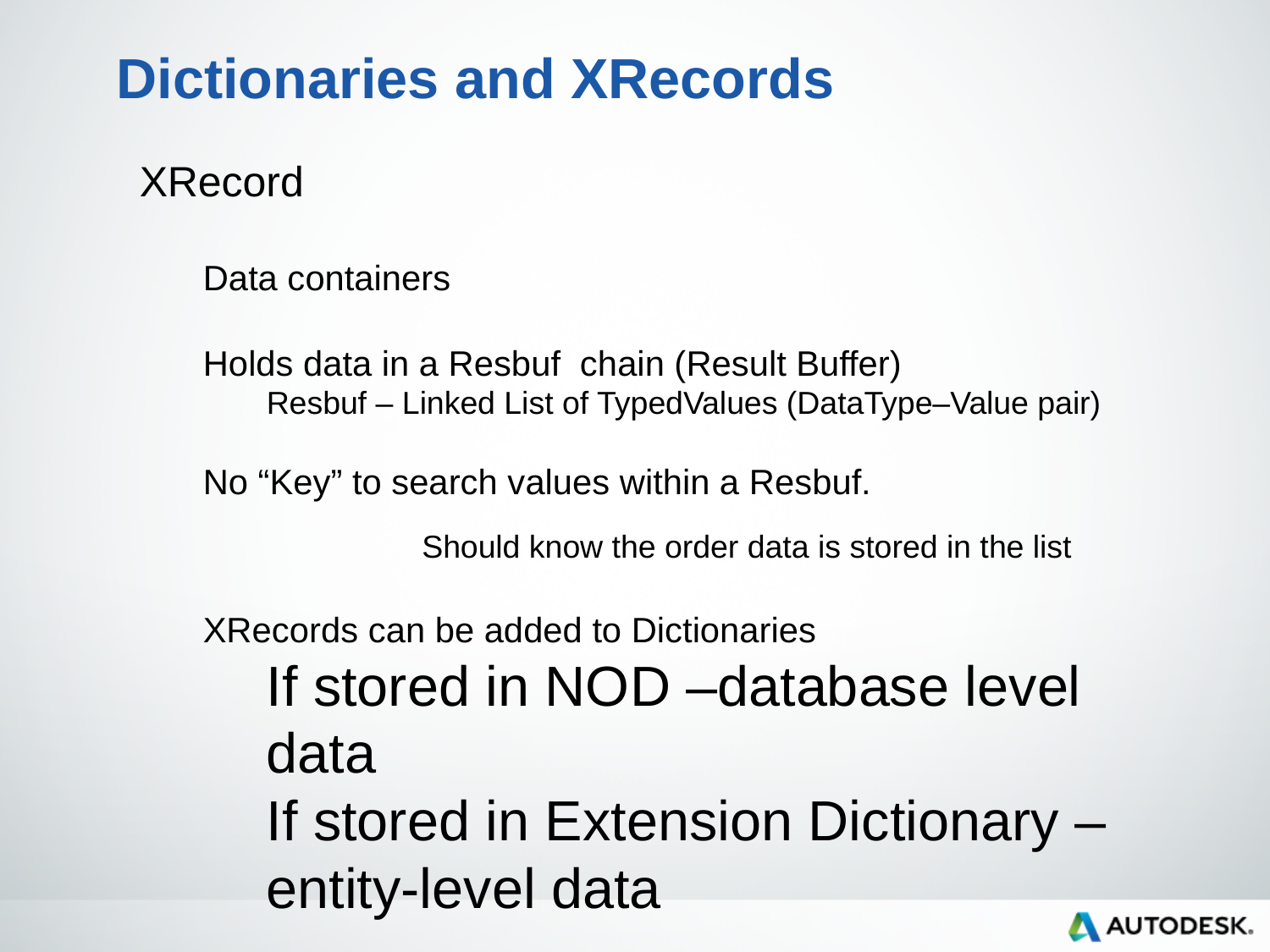

Dictionaries and XRecords
XRecord

Data containers

Holds data in a Resbuf  chain (Result Buffer)
Resbuf – Linked List of TypedValues (DataType–Value pair)

No “Key” to search values within a Resbuf.
                  Should know the order data is stored in the list

XRecords can be added to Dictionaries
If stored in NOD –database level data
If stored in Extension Dictionary – entity-level data